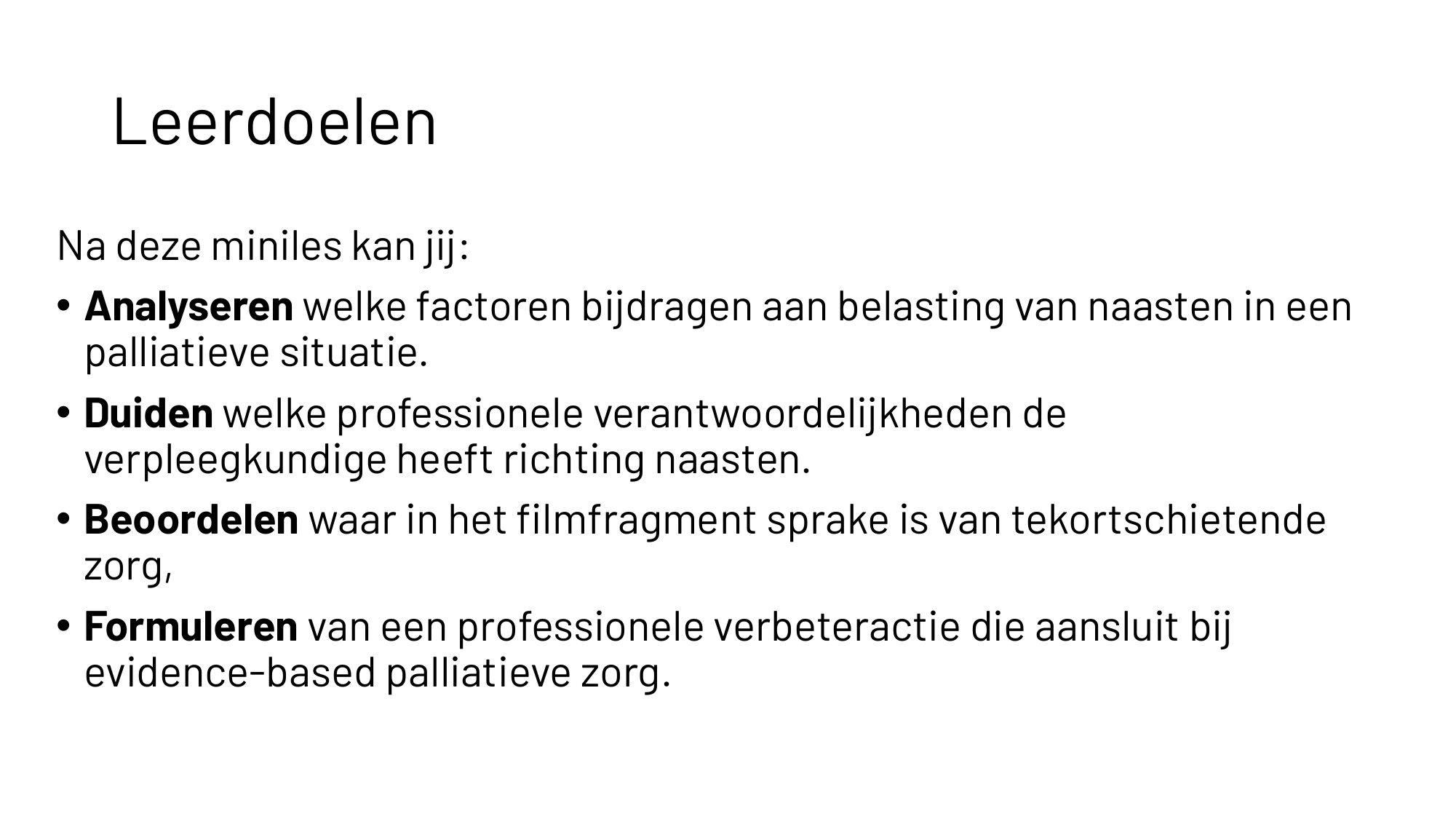

# Leerdoelen
Na deze miniles kan jij:
Analyseren welke factoren bijdragen aan belasting van naasten in een palliatieve situatie.
Duiden welke professionele verantwoordelijkheden de verpleegkundige heeft richting naasten.
Beoordelen waar in het filmfragment sprake is van tekortschietende zorg,
Formuleren van een professionele verbeteractie die aansluit bij evidence‑based palliatieve zorg.